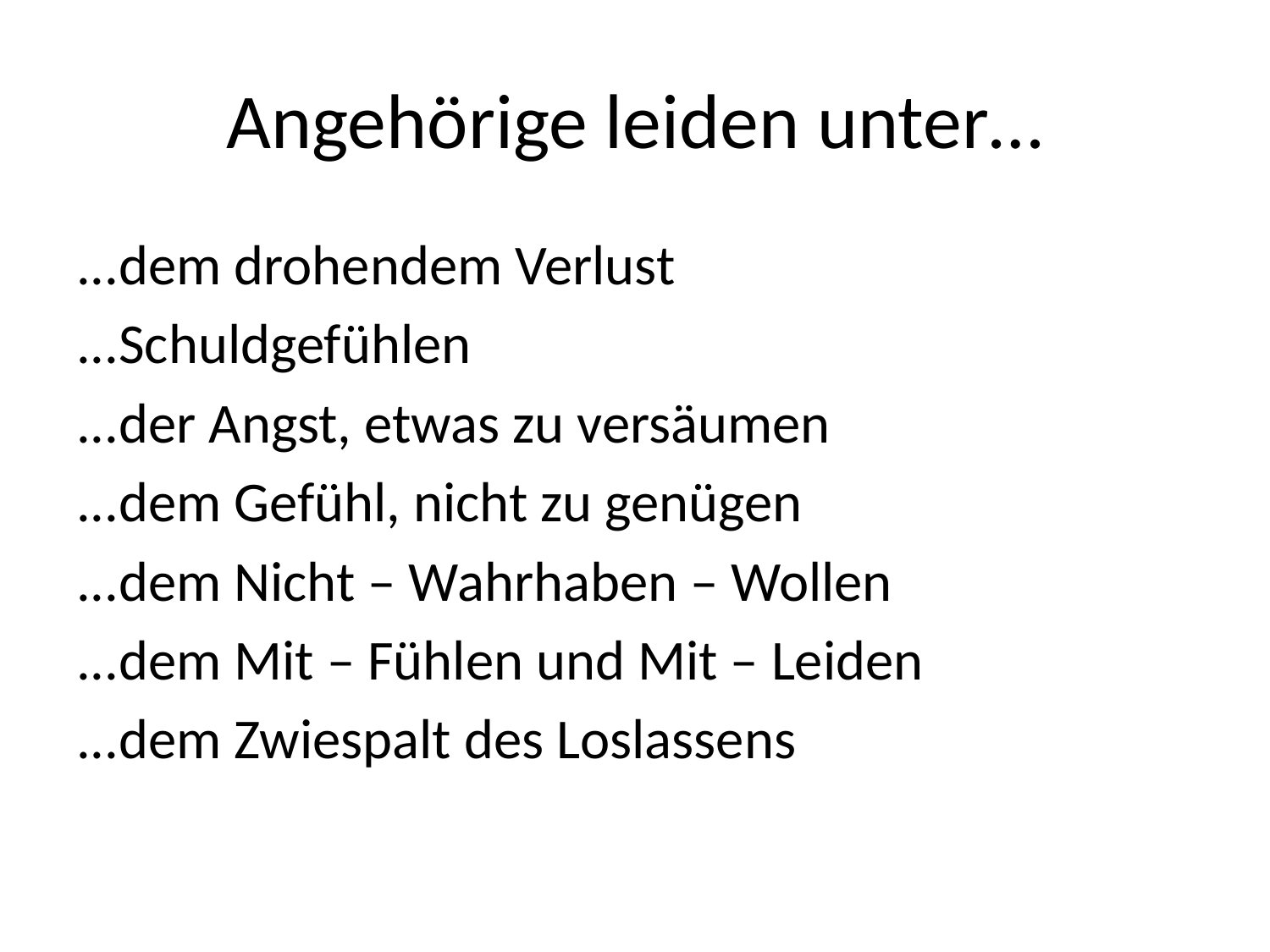

# Angehörige leiden unter…
...dem drohendem Verlust
...Schuldgefühlen
...der Angst, etwas zu versäumen
...dem Gefühl, nicht zu genügen
...dem Nicht – Wahrhaben – Wollen
...dem Mit – Fühlen und Mit – Leiden
...dem Zwiespalt des Loslassens